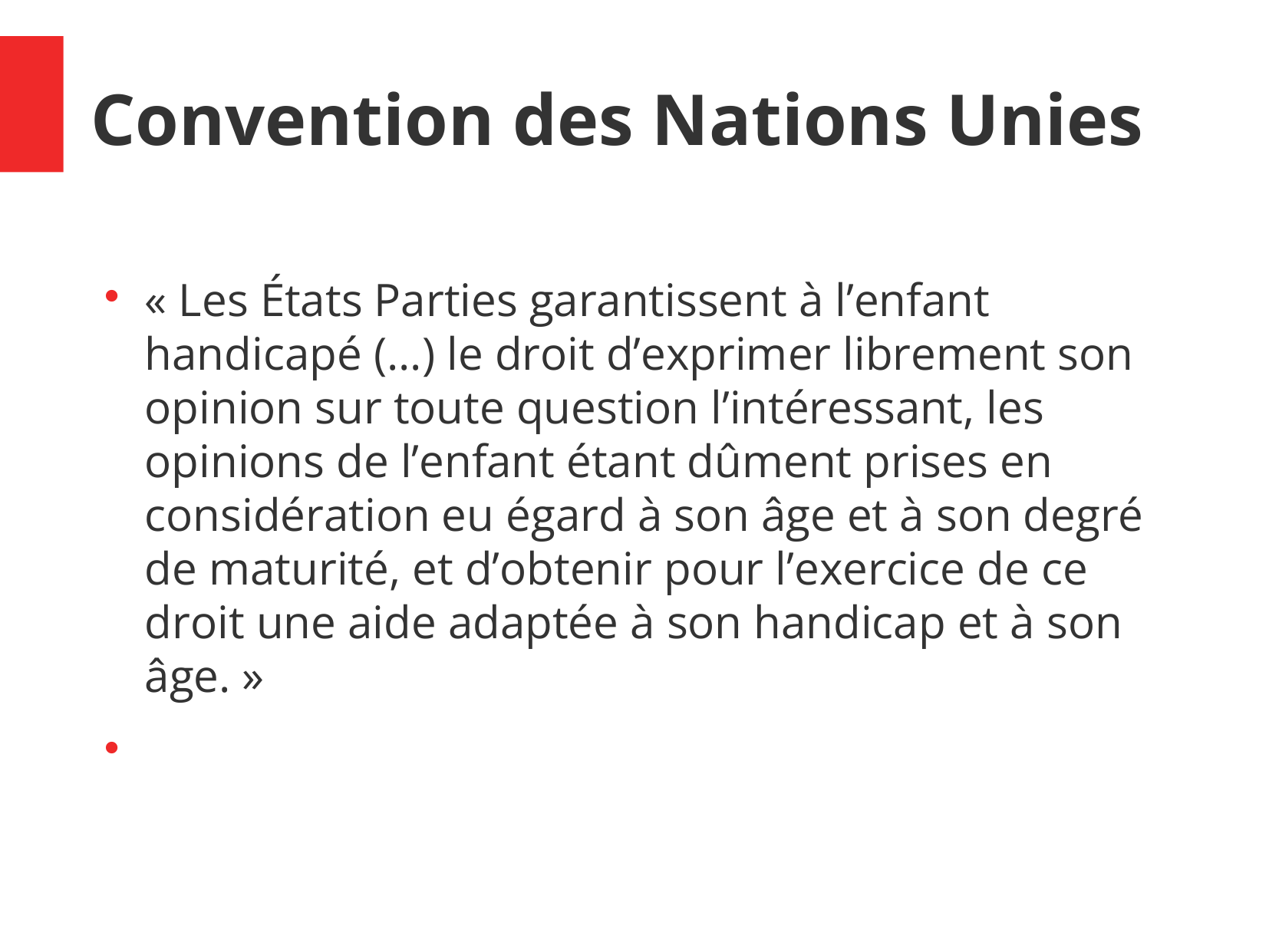

Convention des Nations Unies
« Les États Parties garantissent à l’enfant handicapé (...) le droit d’exprimer librement son opinion sur toute question l’intéressant, les opinions de l’enfant étant dûment prises en considération eu égard à son âge et à son degré de maturité, et d’obtenir pour l’exercice de ce droit une aide adaptée à son handicap et à son âge. »